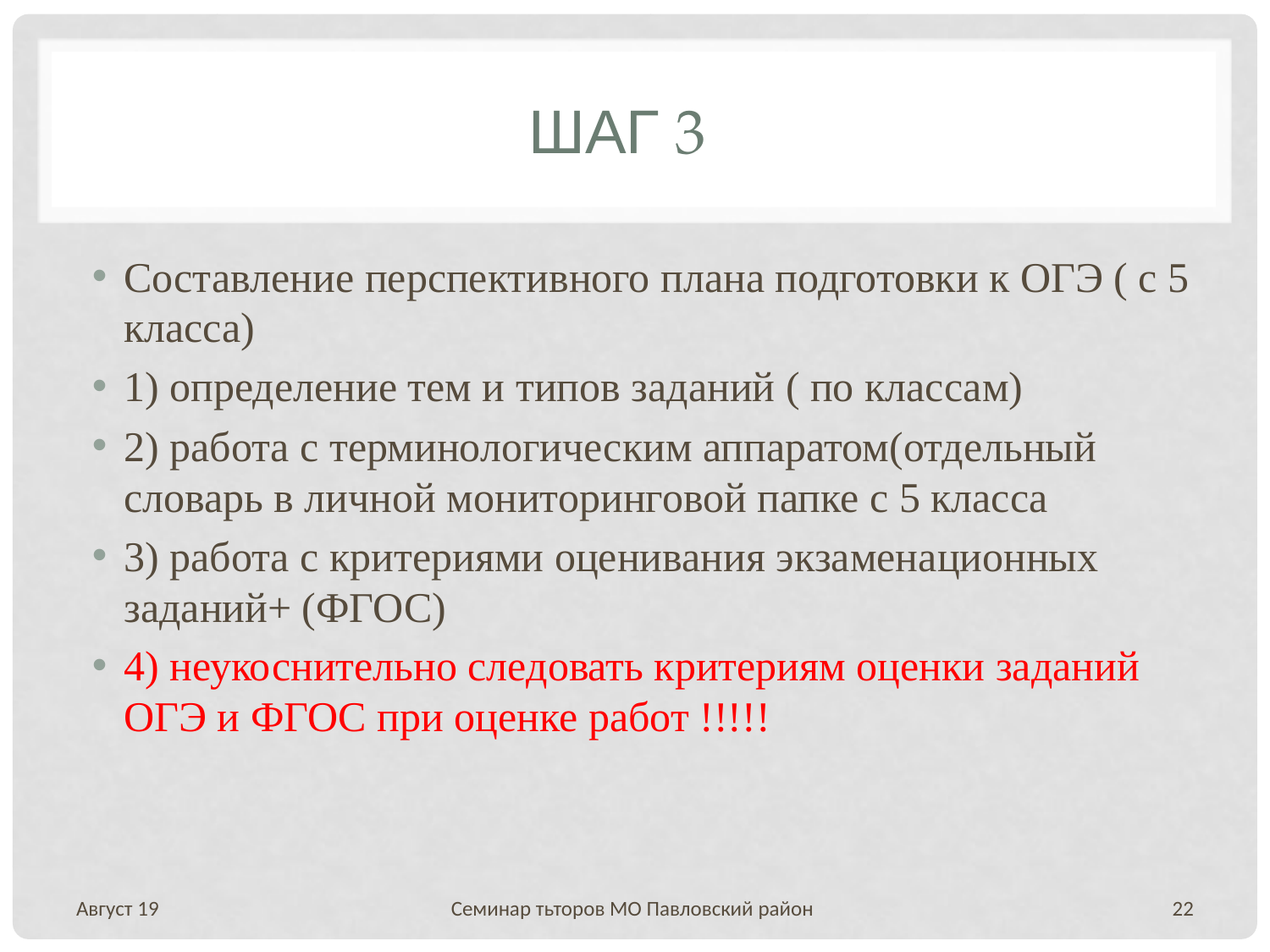

# Шаг 3
Составление перспективного плана подготовки к ОГЭ ( с 5 класса)
1) определение тем и типов заданий ( по классам)
2) работа с терминологическим аппаратом(отдельный словарь в личной мониторинговой папке с 5 класса
3) работа с критериями оценивания экзаменационных заданий+ (ФГОС)
4) неукоснительно следовать критериям оценки заданий ОГЭ и ФГОС при оценке работ !!!!!

Август 19
Семинар тьторов МО Павловский район
22